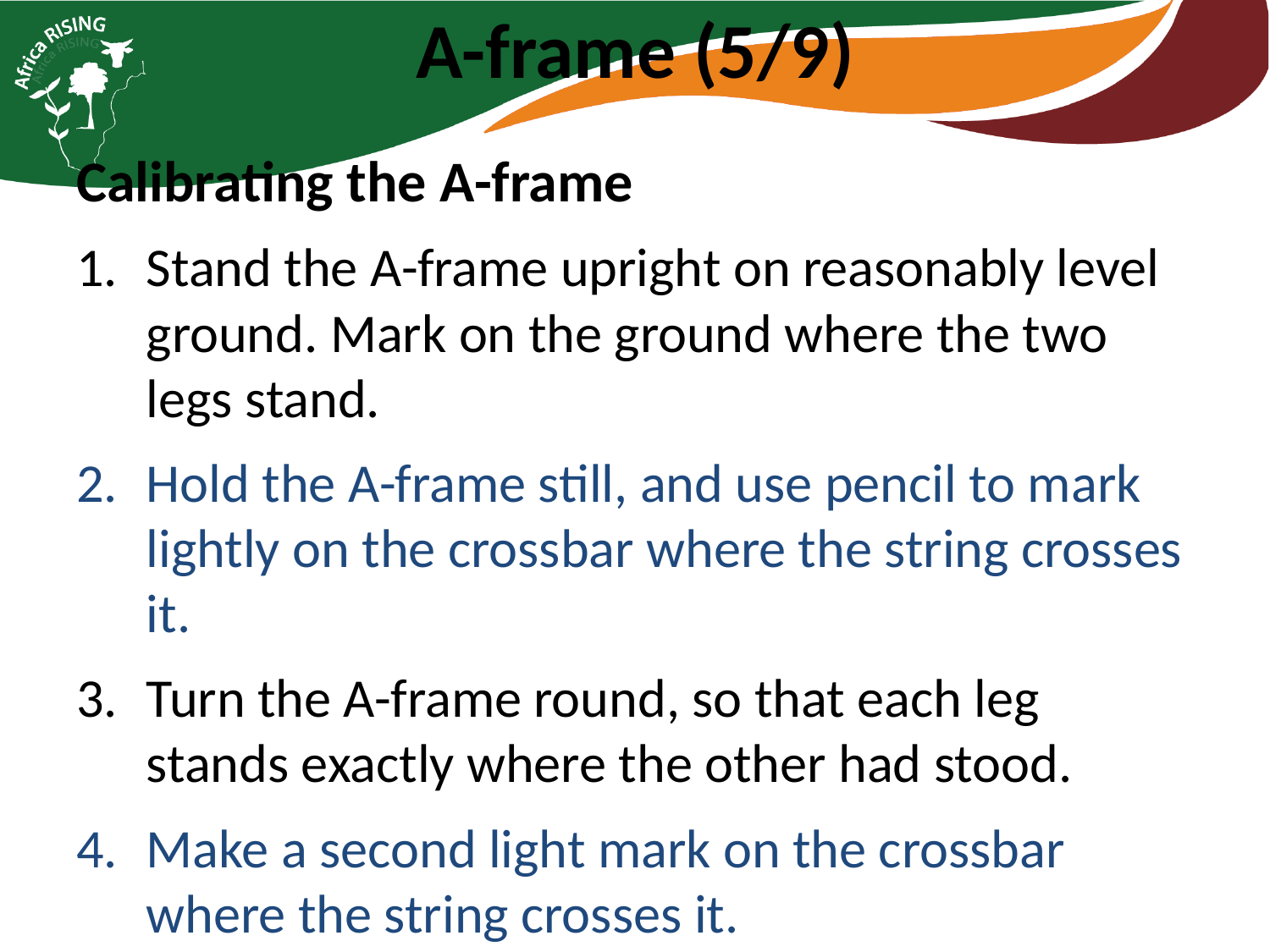

# A-frame (5/9)
Calibrating the A-frame
Stand the A-frame upright on reasonably level ground. Mark on the ground where the two legs stand.
Hold the A-frame still, and use pencil to mark lightly on the crossbar where the string crosses it.
Turn the A-frame round, so that each leg stands exactly where the other had stood.
Make a second light mark on the crossbar where the string crosses it.